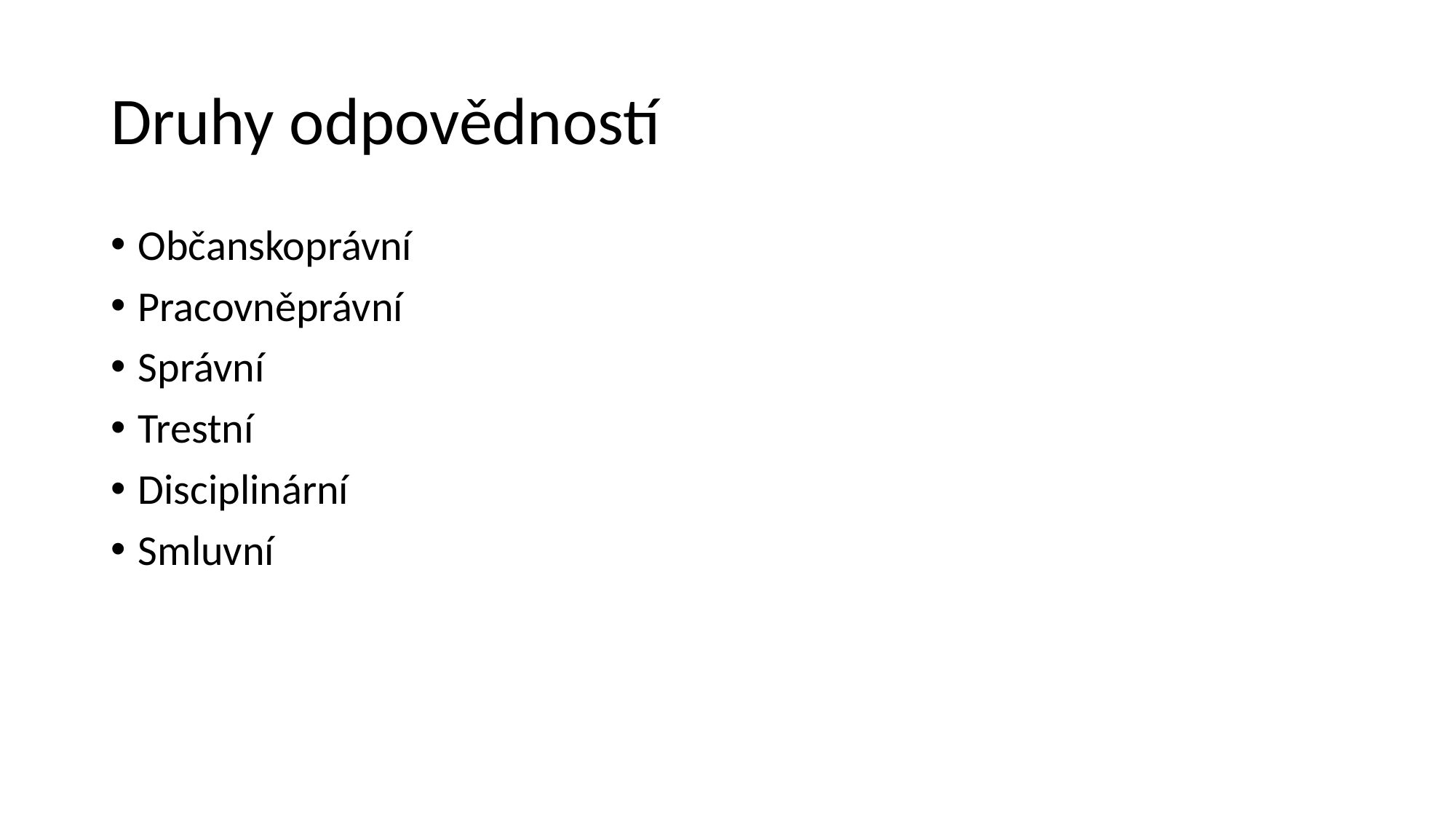

# Druhy odpovědností
Občanskoprávní
Pracovněprávní
Správní
Trestní
Disciplinární
Smluvní